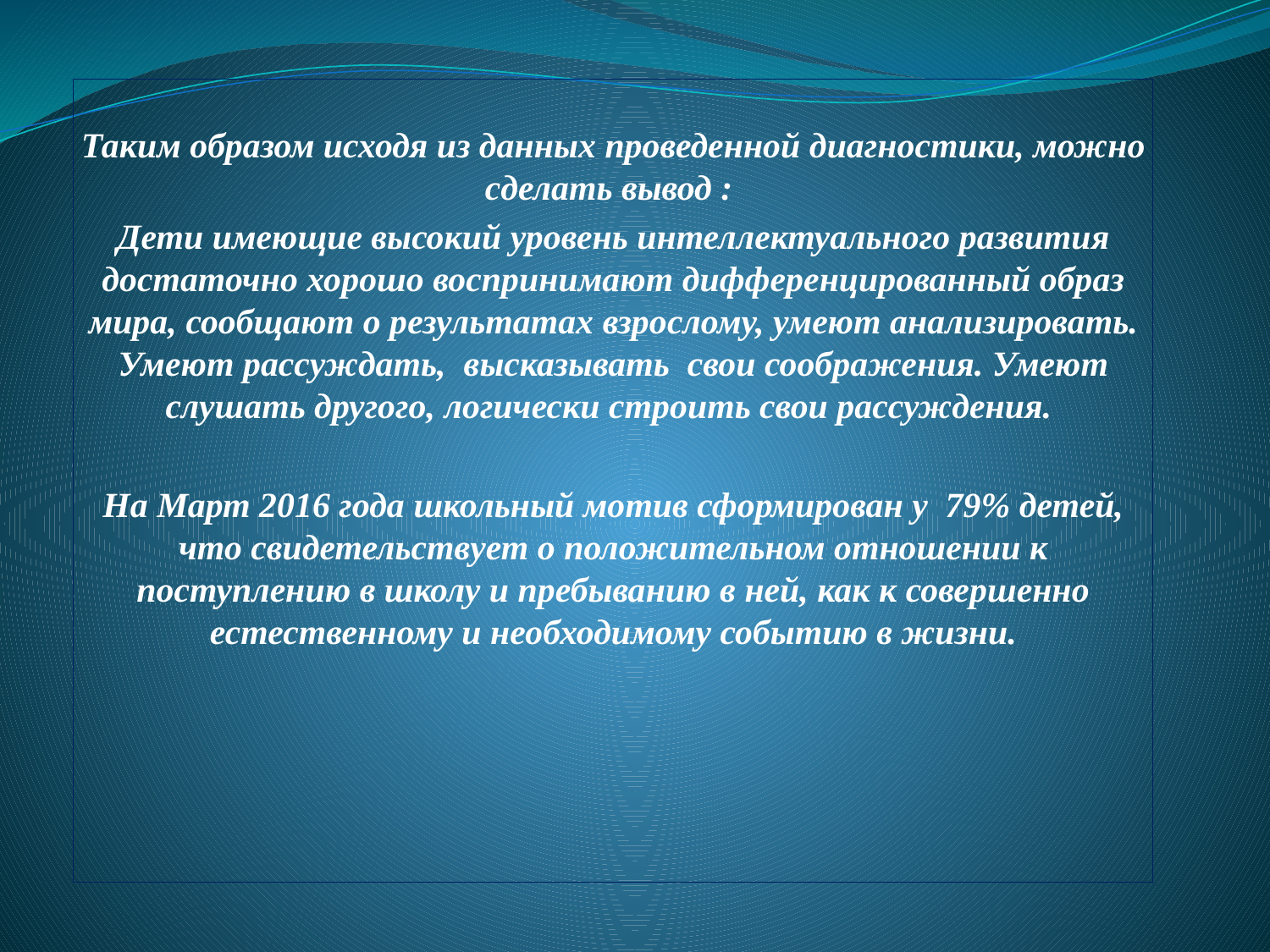

Таким образом исходя из данных проведенной диагностики, можно сделать вывод :
Дети имеющие высокий уровень интеллектуального развития достаточно хорошо воспринимают дифференцированный образ мира, сообщают о результатах взрослому, умеют анализировать. Умеют рассуждать,  высказывать  свои соображения. Умеют слушать другого, логически строить свои рассуждения.

На Март 2016 года школьный мотив сформирован у  79% детей, что свидетельствует о положительном отношении к поступлению в школу и пребыванию в ней, как к совершенно естественному и необходимому событию в жизни.